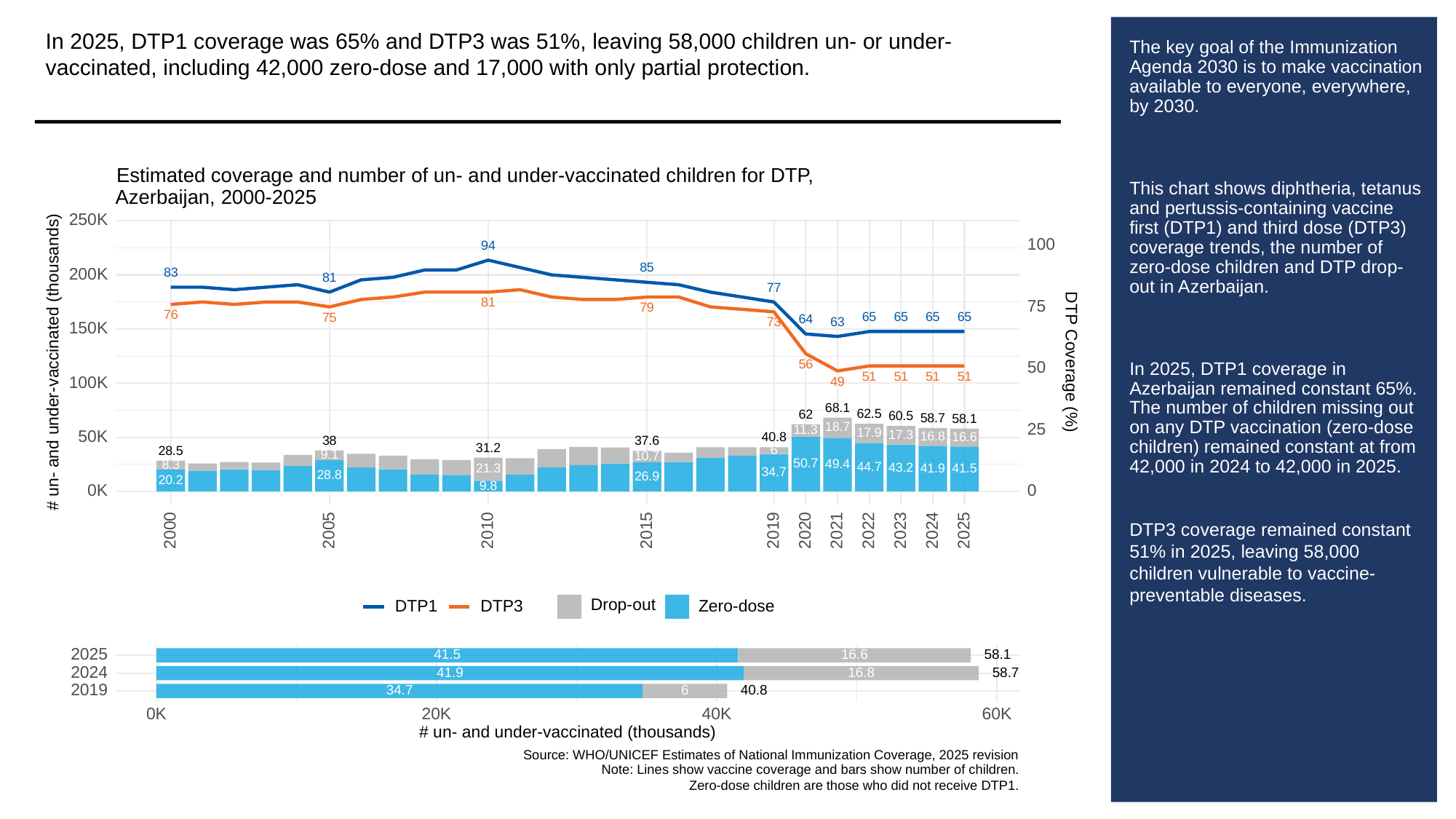

In 2025, DTP1 coverage was 65% and DTP3 was 51%, leaving 58,000 children un- or under-vaccinated, including 42,000 zero-dose and 17,000 with only partial protection.
# The key goal of the Immunization Agenda 2030 is to make vaccination available to everyone, everywhere, by 2030.

This chart shows diphtheria, tetanus and pertussis-containing vaccine first (DTP1) and third dose (DTP3) coverage trends, the number of zero-dose children and DTP drop-out in Azerbaijan.

In 2025, DTP1 coverage in Azerbaijan remained constant 65%. The number of children missing out on any DTP vaccination (zero-dose children) remained constant at from 42,000 in 2024 to 42,000 in 2025.

DTP3 coverage remained constant 51% in 2025, leaving 58,000 children vulnerable to vaccine-preventable diseases.

Estimated coverage and number of un- and under-vaccinated children for DTP,
Azerbaijan, 2000-2025
250K

100
94

85
83
200K
81

77

81
75

79
76
65
65
65
65
75
64
63
73
150K

# un- and under-vaccinated (thousands)
DTP Coverage (%)

56
50
51
51
51
51
100K
49

68.1
62.5

62
60.5
58.7
58.1

18.7

25

11.3

17.9
17.3
50K
16.8
16.6
40.8
38

37.6

31.2

6

28.5

9.1

10.7

50.7

49.4

8.3

44.7
43.2

41.9
41.5

21.3

34.7

28.8
26.9

20.2

9.8
0K
0

2023
2000
2005
2010
2015
2019
2020
2021
2022
2024
2025

Drop-out
DTP3
Zero-dose
DTP1

2025
41.5
16.6
58.1

2024
41.9
16.8
58.7

2019
34.7
6
40.8

0K
20K
40K
60K
# un- and under-vaccinated (thousands)
Source: WHO/UNICEF Estimates of National Immunization Coverage, 2025 revision
Note: Lines show vaccine coverage and bars show number of children.
Zero-dose children are those who did not receive DTP1.